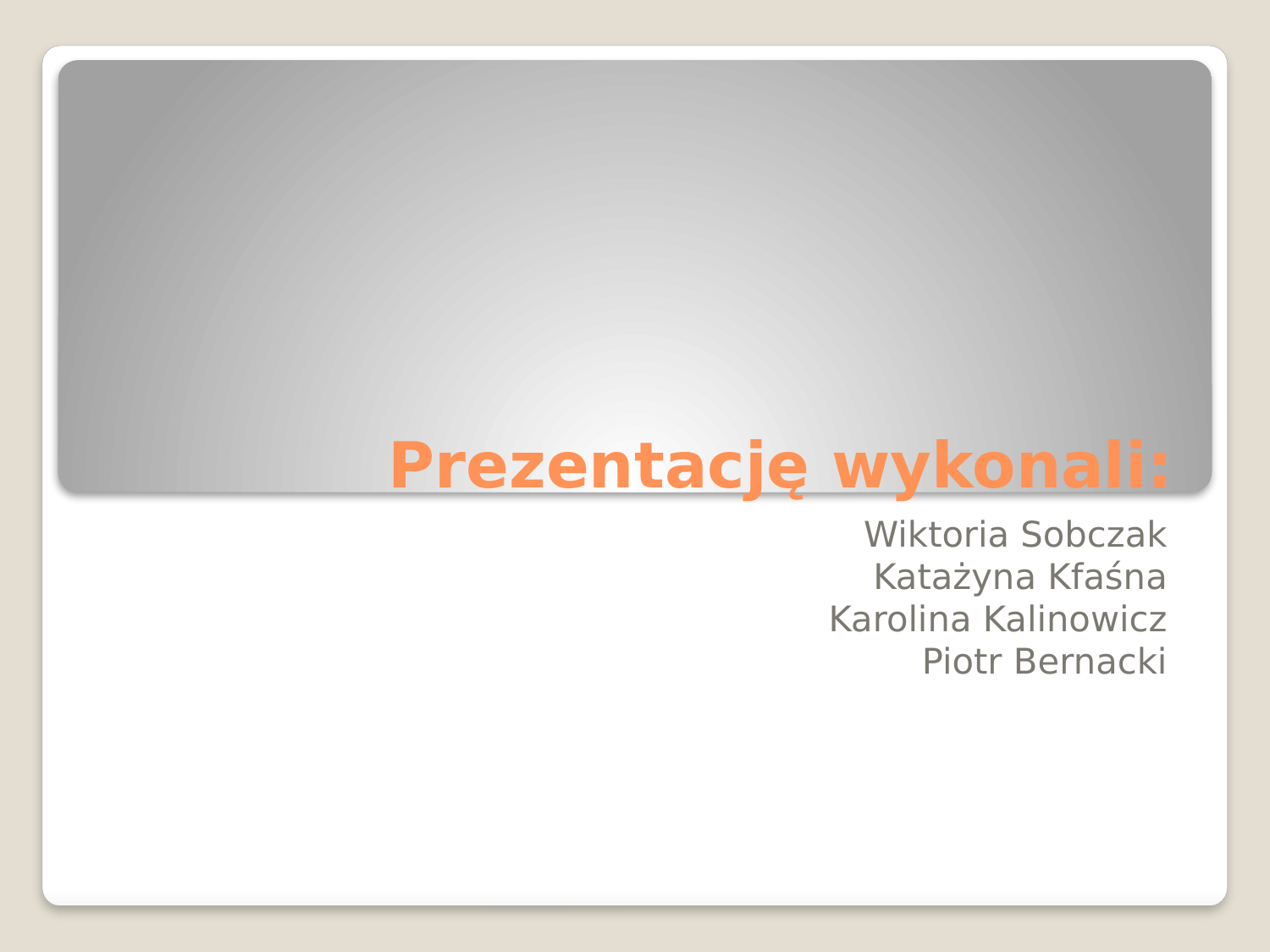

# Prezentację wykonali:
Wiktoria Sobczak
Katażyna Kfaśna
Karolina Kalinowicz
Piotr Bernacki